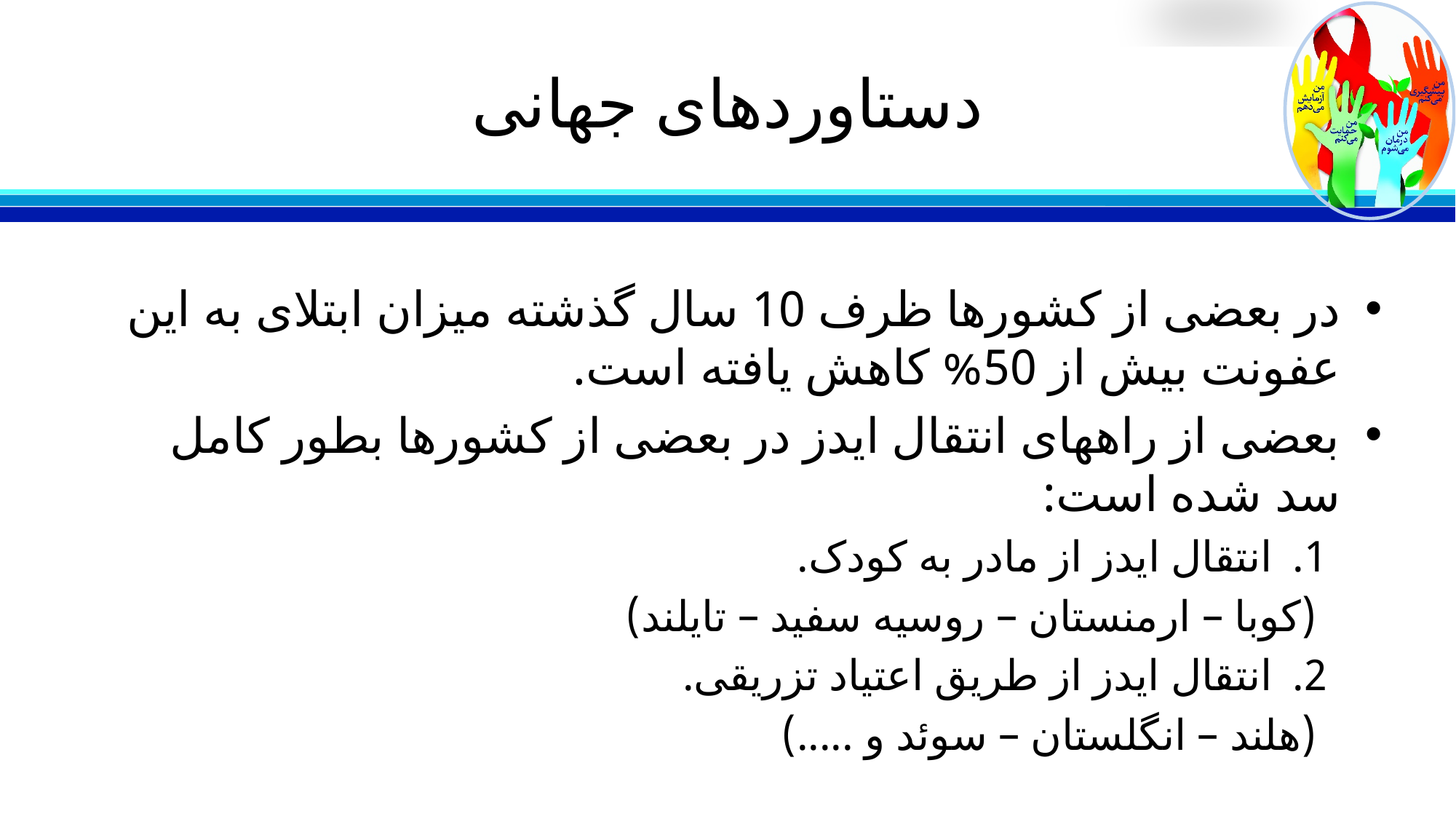

# دستاوردهای جهانی
در بعضی از کشورها ظرف 10 سال گذشته میزان ابتلای به این عفونت بیش از 50% کاهش یافته است.
بعضی از راههای انتقال ایدز در بعضی از کشورها بطور کامل سد شده است:
انتقال ایدز از مادر به کودک.
 (کوبا – ارمنستان – روسیه سفید – تایلند)
انتقال ایدز از طریق اعتیاد تزریقی.
 (هلند – انگلستان – سوئد و .....)